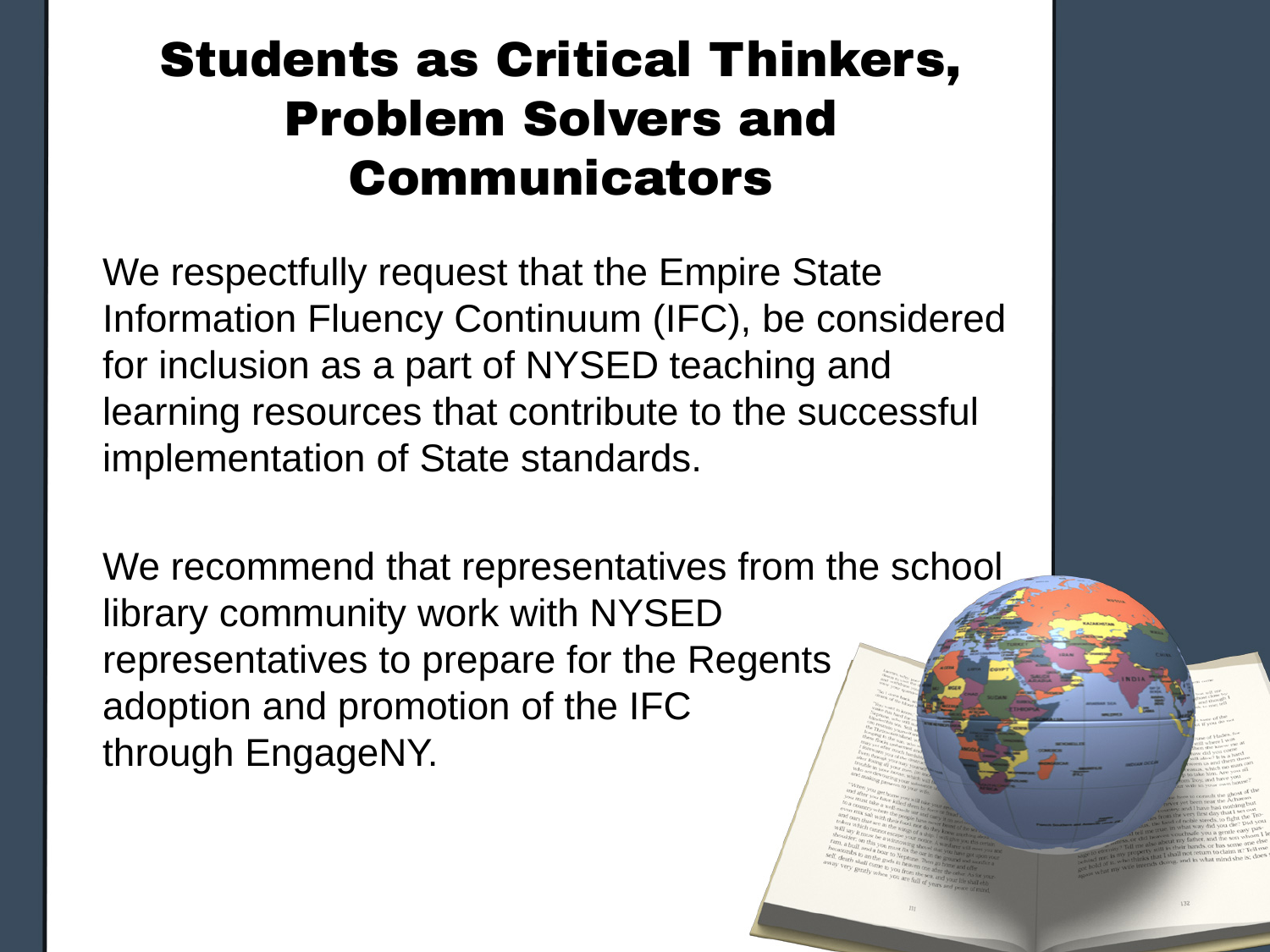

# Students as Critical Thinkers, Problem Solvers and Communicators

	We respectfully request that the Empire State Information Fluency Continuum (IFC), be considered for inclusion as a part of NYSED teaching and learning resources that contribute to the successful implementation of State standards.

	We recommend that representatives from the school library community work with NYSED     representatives to prepare for the Regents    adoption and promotion of the IFC                    through EngageNY.